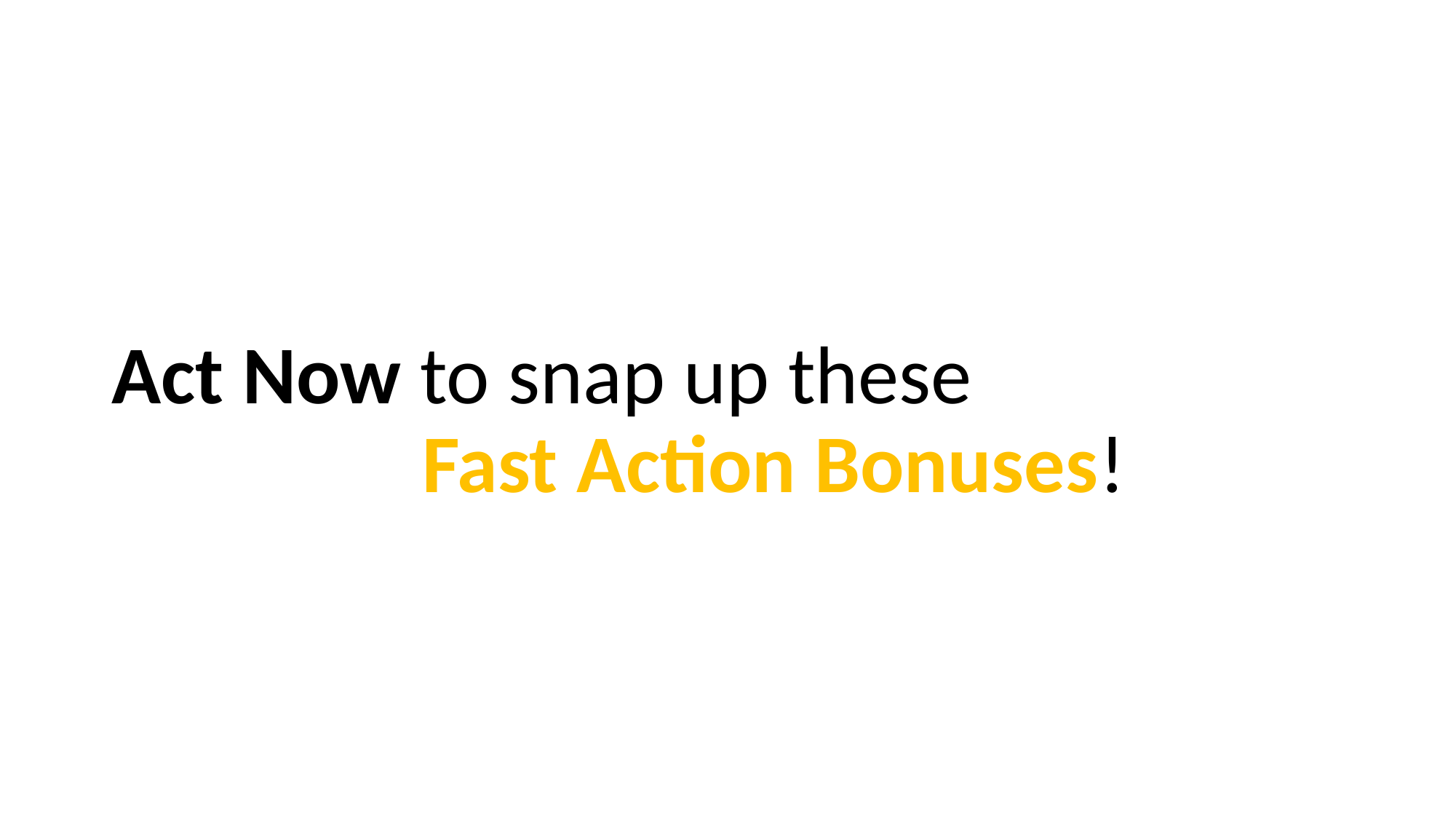

Act Now to snap up these                          Fast Action Bonuses!